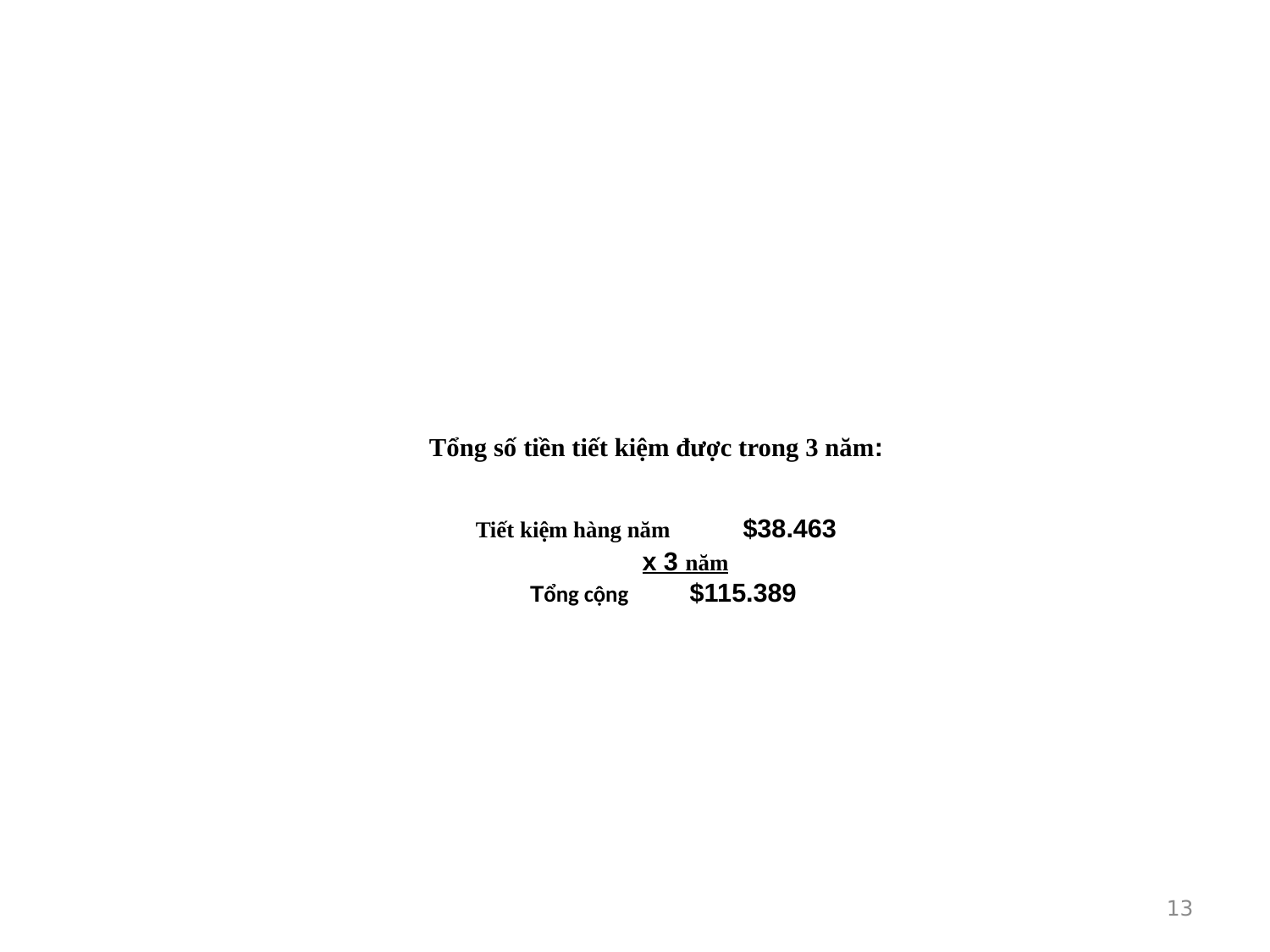

# Tổng số tiền tiết kiệm được trong 3 năm: Tiết kiệm hàng năm         $38.463 x 3 năm Tổng cộng		        $115.389
13